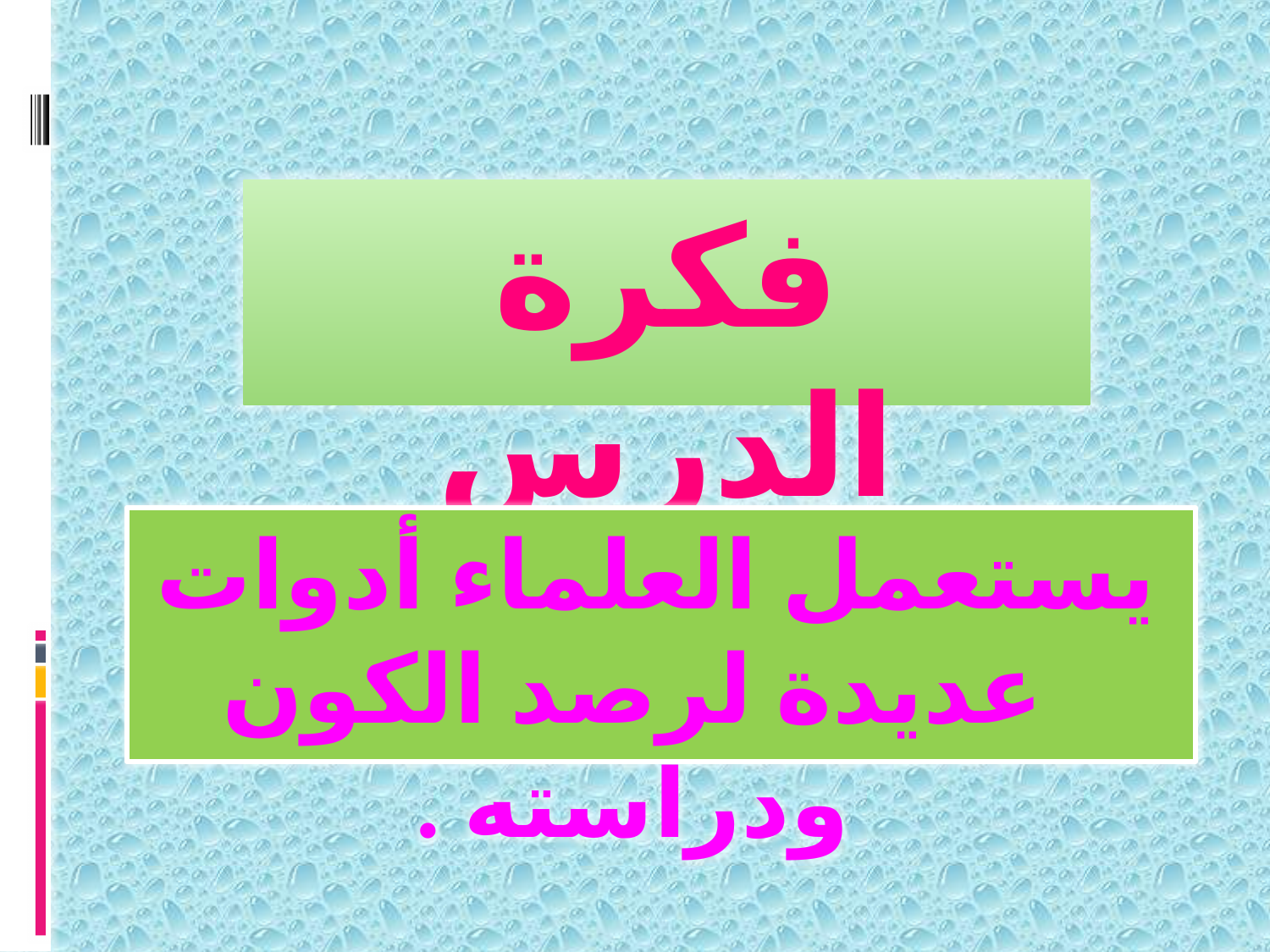

فكرة الدرس
يستعمل العلماء أدوات عديدة لرصد الكون ودراسته .